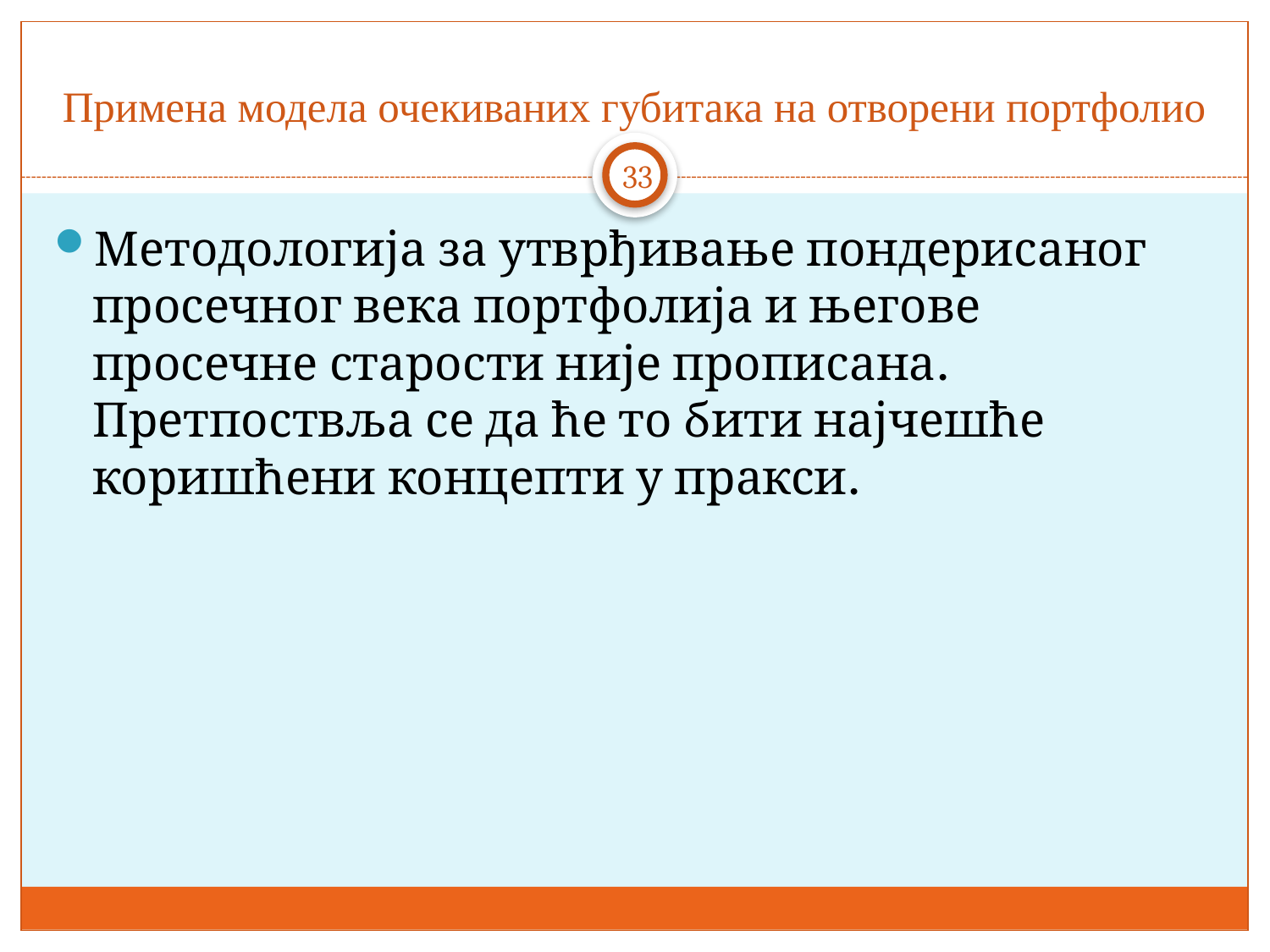

# Примена модела очекиваних губитака на отворени портфолио
33
Методологија за утврђивање пондерисаног просечног века портфолија и његове просечне старости није прописана. Претпоствља се да ће то бити најчешће коришћени концепти у пракси.